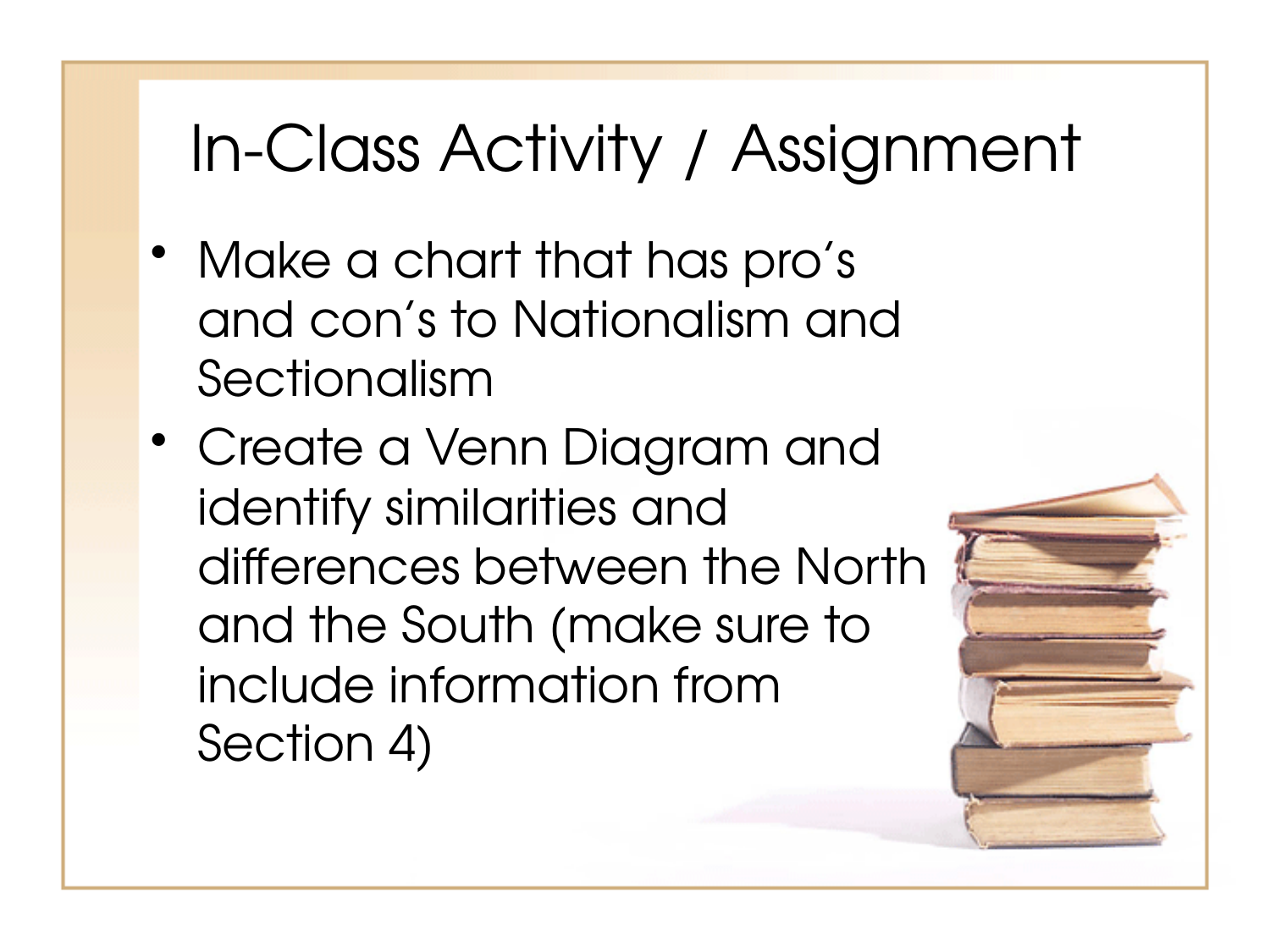

# In-Class Activity / Assignment
Make a chart that has pro’s and con’s to Nationalism and Sectionalism
Create a Venn Diagram and identify similarities and differences between the North and the South (make sure to include information from Section 4)